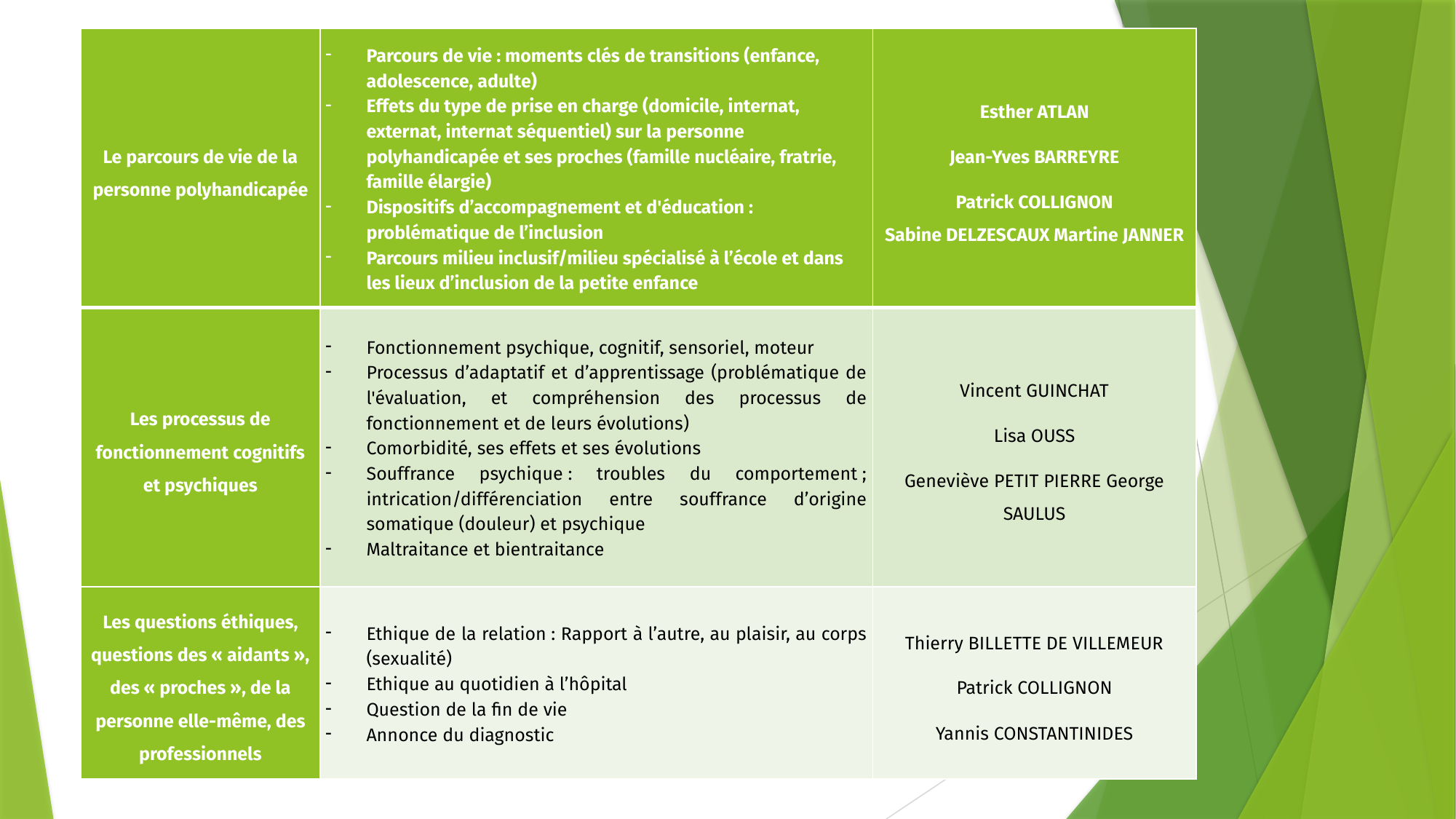

| Le parcours de vie de la personne polyhandicapée | Parcours de vie : moments clés de transitions (enfance, adolescence, adulte) Effets du type de prise en charge (domicile, internat, externat, internat séquentiel) sur la personne polyhandicapée et ses proches (famille nucléaire, fratrie, famille élargie) Dispositifs d’accompagnement et d'éducation : problématique de l’inclusion Parcours milieu inclusif/milieu spécialisé à l’école et dans les lieux d’inclusion de la petite enfance | Esther ATLAN Jean-Yves BARREYRE Patrick COLLIGNON Sabine DELZESCAUX Martine JANNER |
| --- | --- | --- |
| Les processus de fonctionnement cognitifs et psychiques | Fonctionnement psychique, cognitif, sensoriel, moteur Processus d’adaptatif et d’apprentissage (problématique de l'évaluation, et compréhension des processus de fonctionnement et de leurs évolutions) Comorbidité, ses effets et ses évolutions Souffrance psychique : troubles du comportement ; intrication/différenciation entre souffrance d’origine somatique (douleur) et psychique Maltraitance et bientraitance | Vincent GUINCHAT Lisa OUSS Geneviève PETIT PIERRE George SAULUS |
| Les questions éthiques, questions des « aidants », des « proches », de la personne elle-même, des professionnels | Ethique de la relation : Rapport à l’autre, au plaisir, au corps (sexualité) Ethique au quotidien à l’hôpital Question de la fin de vie Annonce du diagnostic | Thierry BILLETTE DE VILLEMEUR Patrick COLLIGNON Yannis CONSTANTINIDES |
#
5